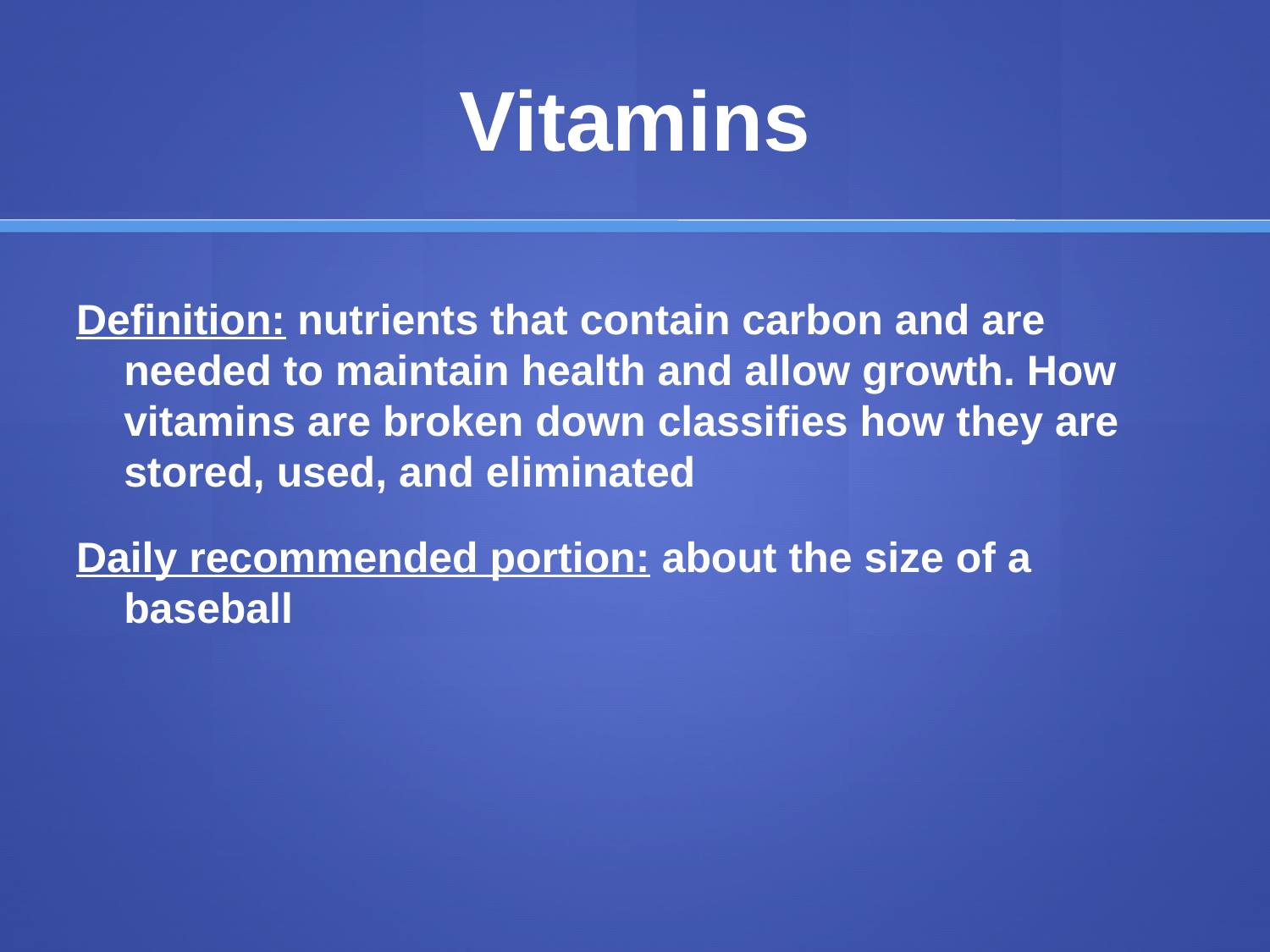

# Vitamins
Definition: nutrients that contain carbon and are needed to maintain health and allow growth. How vitamins are broken down classifies how they are stored, used, and eliminated
Daily recommended portion: about the size of a baseball